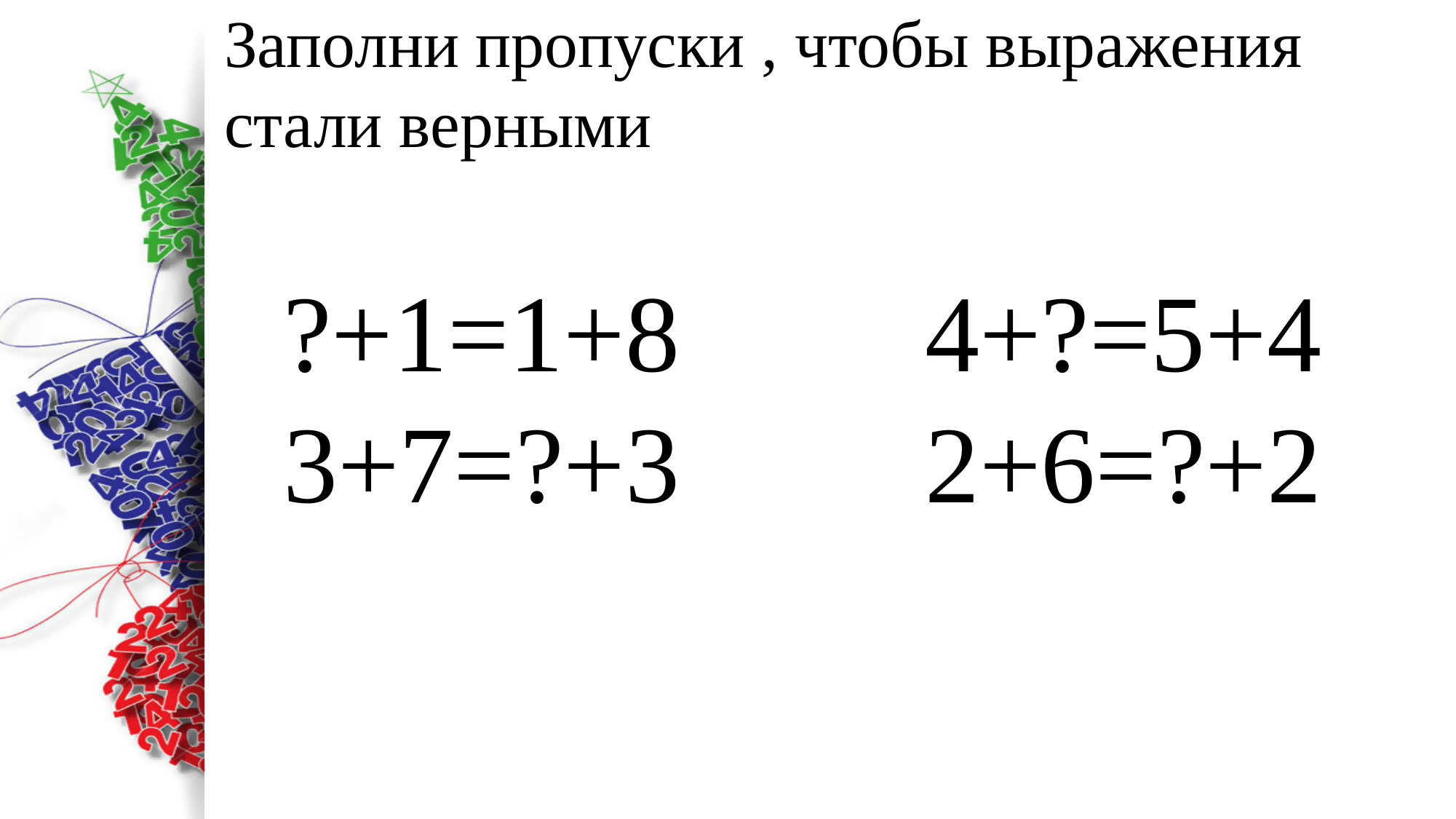

Заполни пропуски , чтобы выражения  стали верными
?+1=1+8         4+?=5+4
3+7=?+3         2+6=?+2